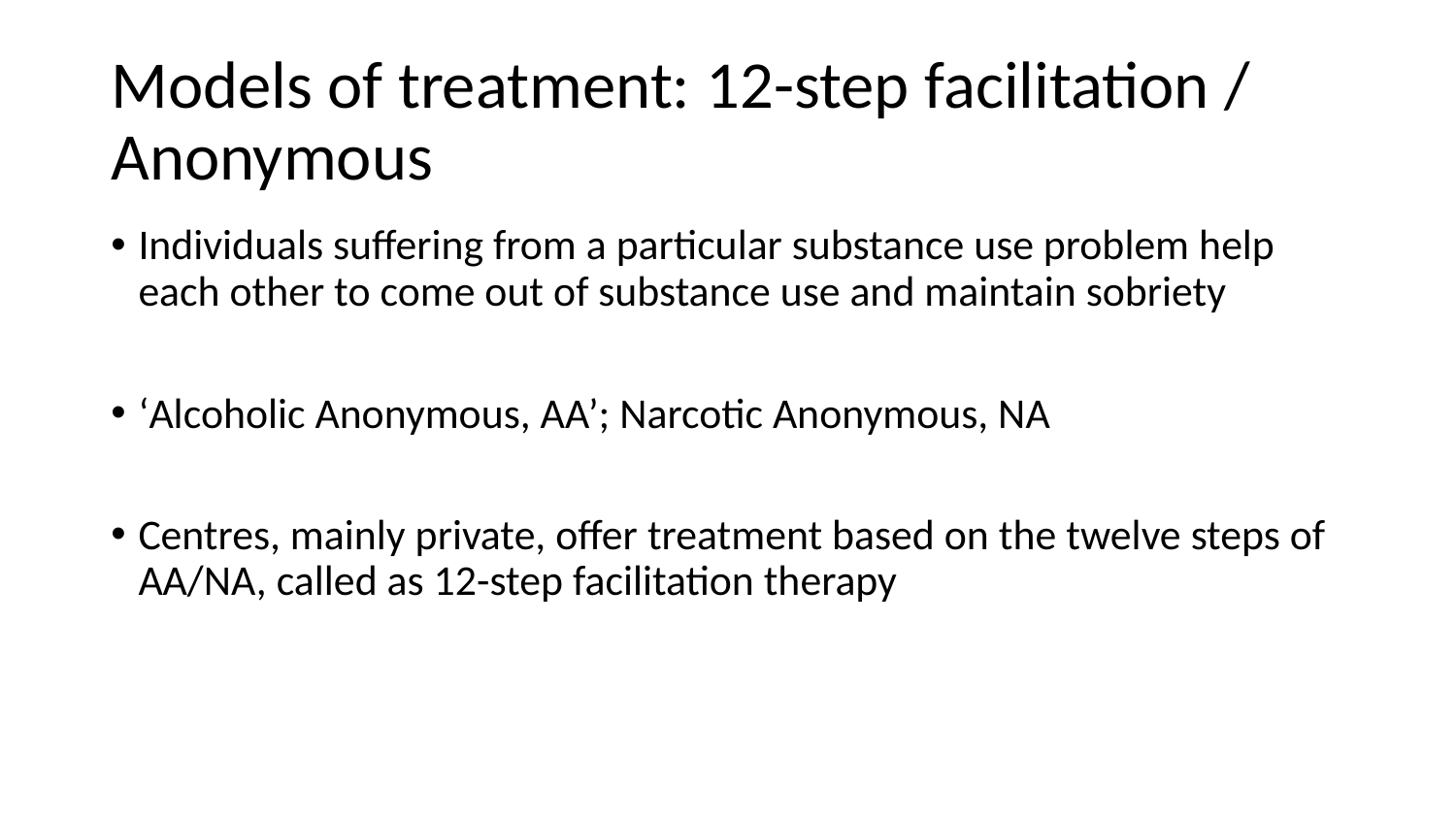

# Models of treatment: 12-step facilitation / Anonymous
Individuals suffering from a particular substance use problem help each other to come out of substance use and maintain sobriety

‘Alcoholic Anonymous, AA’; Narcotic Anonymous, NA

Centres, mainly private, offer treatment based on the twelve steps of AA/NA, called as 12-step facilitation therapy